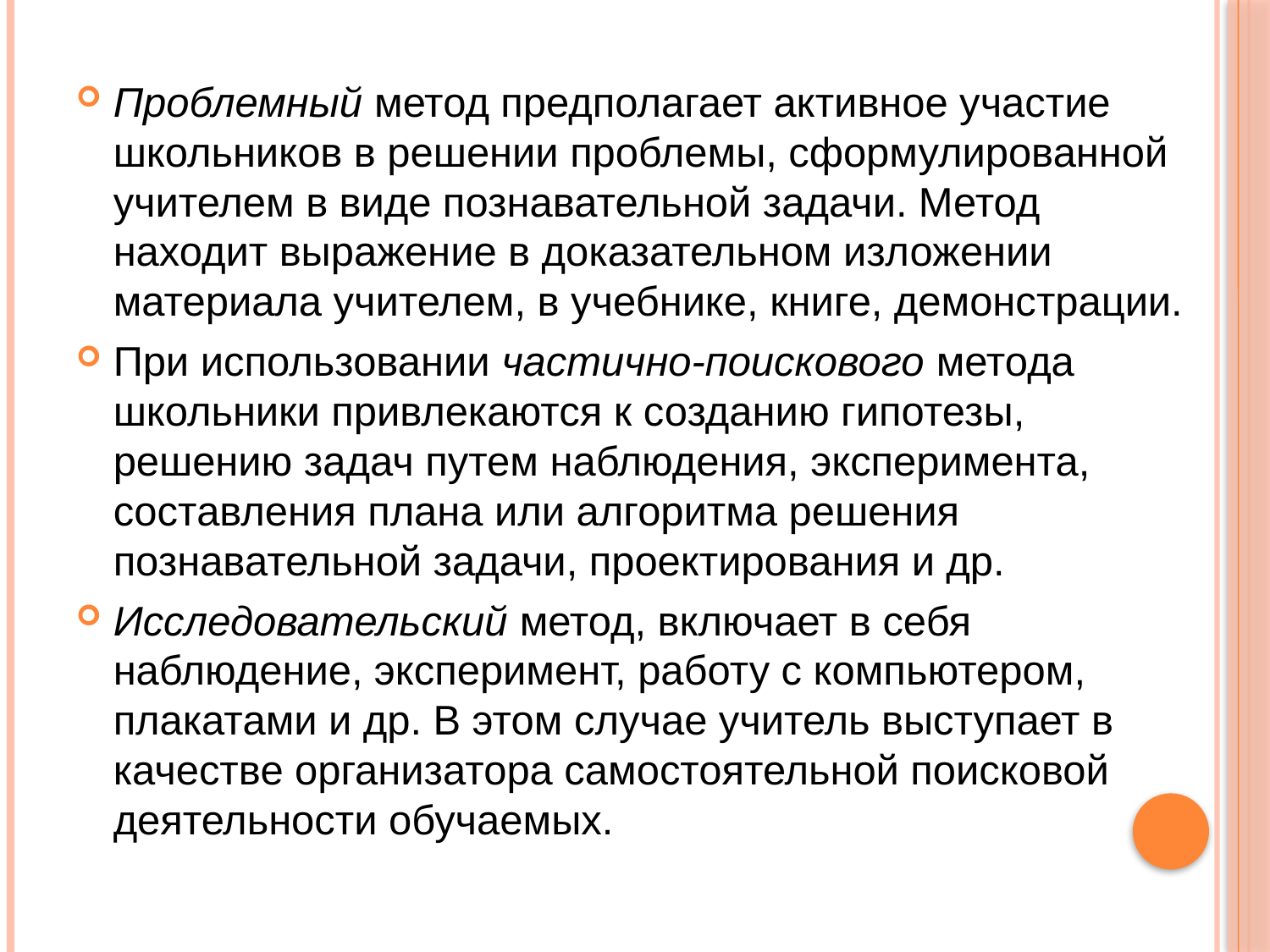

Проблемный метод предполагает активное участие школьников в решении проблемы, сформулированной учителем в виде познавательной задачи. Метод находит выражение в доказательном изложении материала учителем, в учебнике, книге, демонстрации.
При использовании частично-поискового метода школьники привлекаются к созданию гипотезы, решению задач путем наблюдения, эксперимента, составления плана или алгоритма решения познавательной задачи, проектирования и др.
Исследовательский метод, включает в себя наблюдение, эксперимент, работу с компьютером, плакатами и др. В этом случае учитель выступает в качестве организатора самостоятельной поисковой деятельности обучаемых.